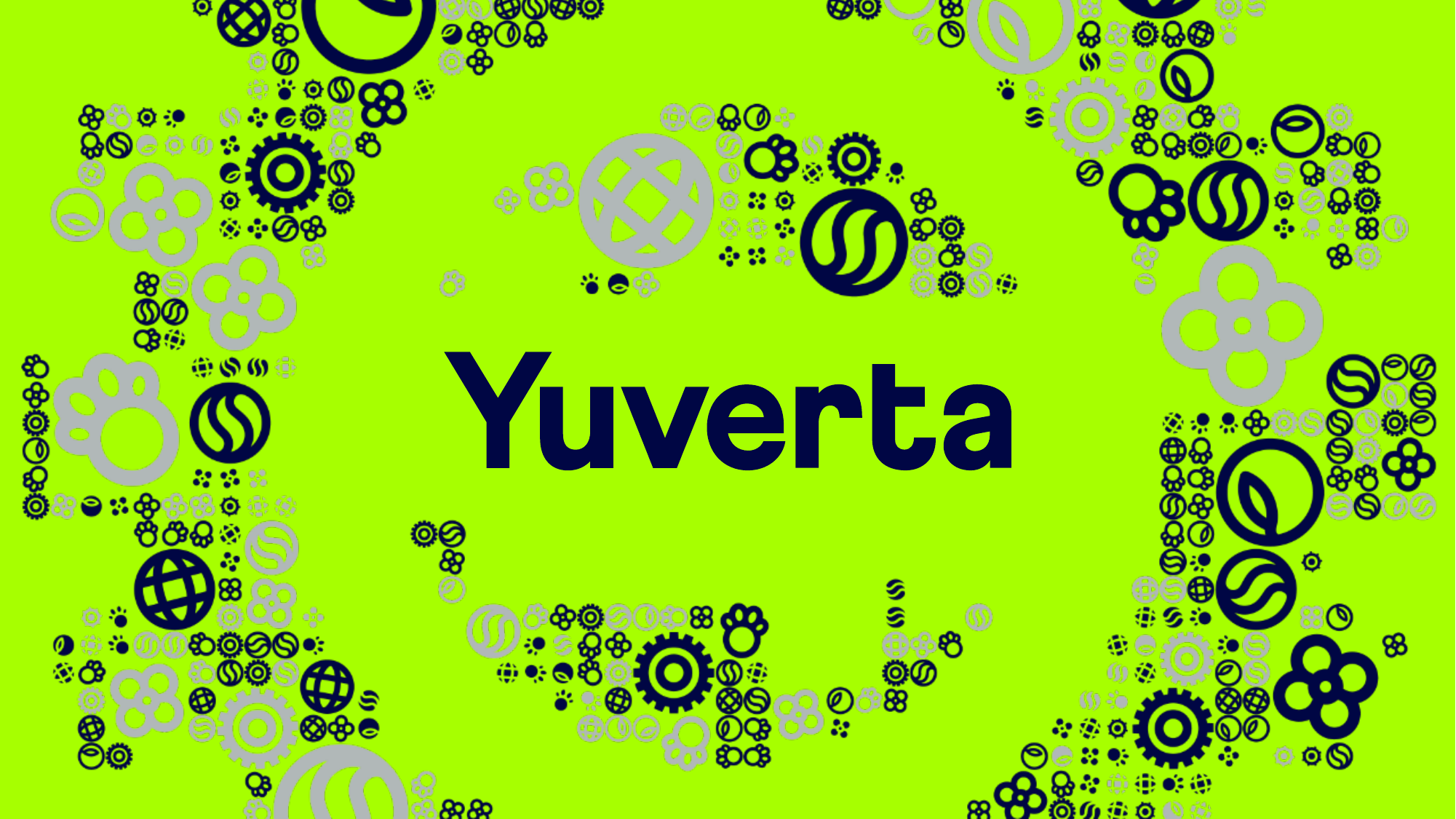

#
1
Onderwerp van de presentatie
26-1-2024